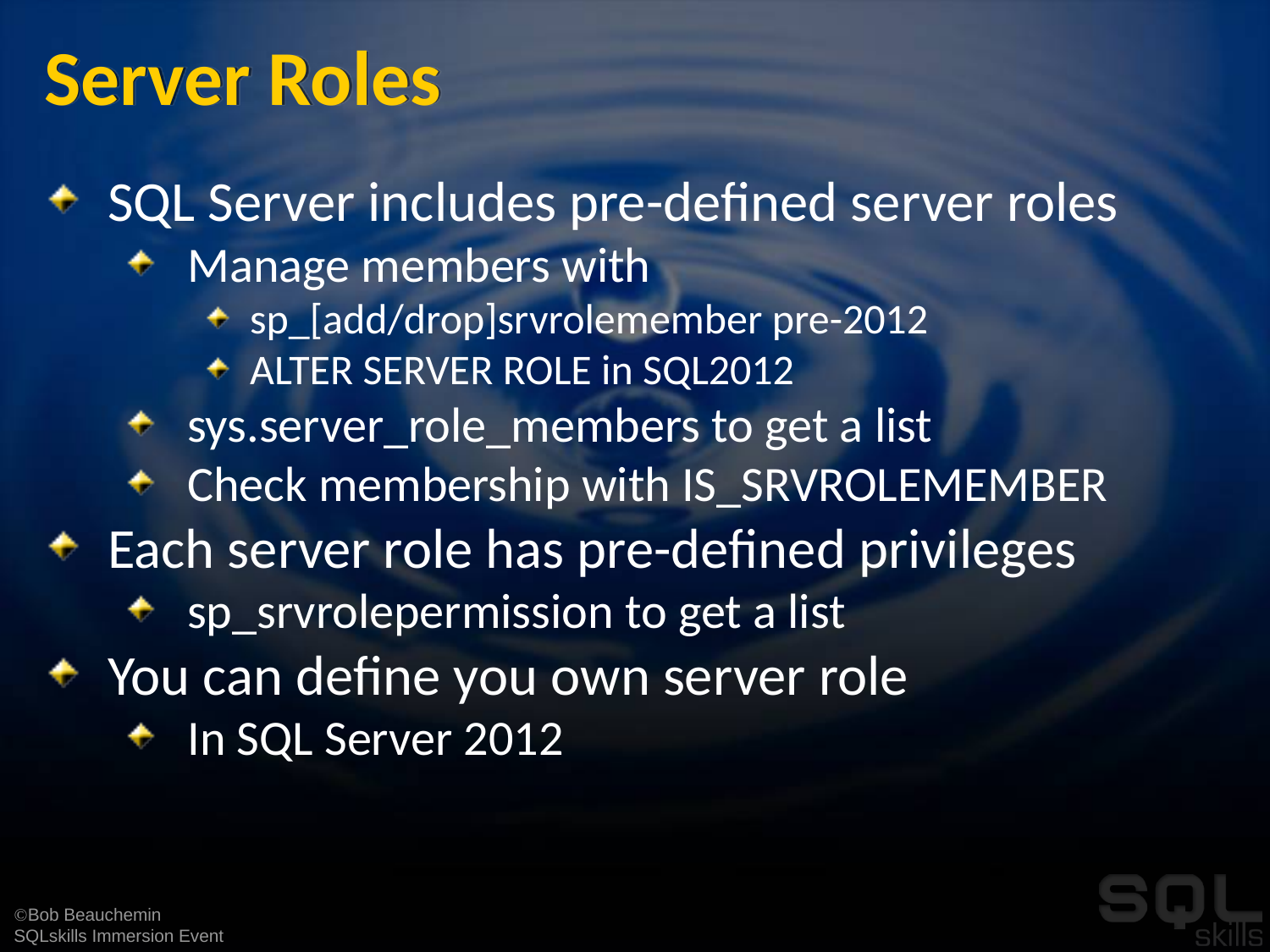

# Server Roles
SQL Server includes pre-defined server roles
Manage members with
sp_[add/drop]srvrolemember pre-2012
ALTER SERVER ROLE in SQL2012
sys.server_role_members to get a list
Check membership with IS_SRVROLEMEMBER
Each server role has pre-defined privileges
sp_srvrolepermission to get a list
You can define you own server role
In SQL Server 2012